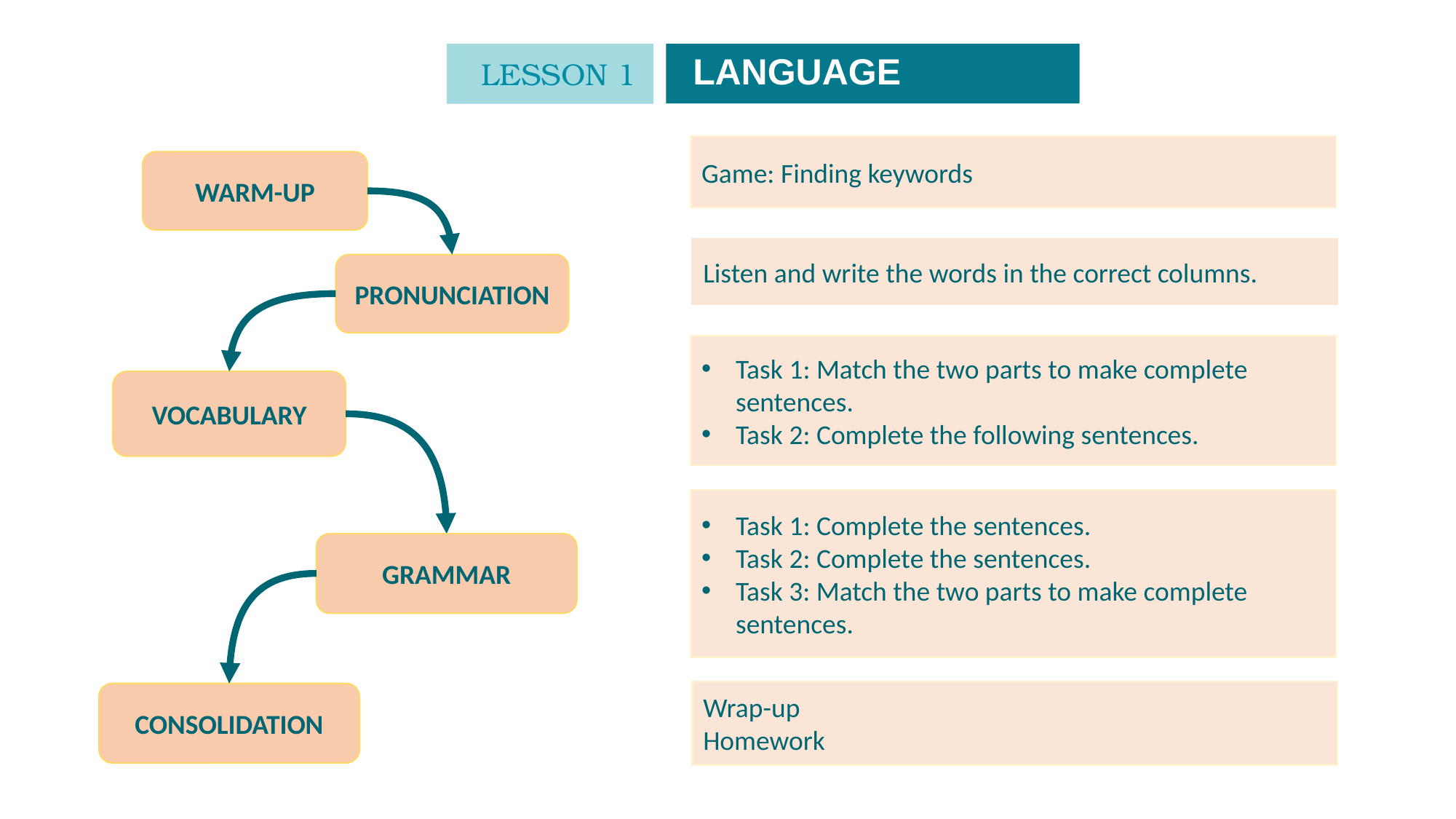

LANGUAGE

LESSON 1
GETTING STARTED
Unit
Game: Finding keywords
WARM-UP
Listen and write the words in the correct columns.
PRONUNCIATION

Task 1: Match the two parts to make complete sentences.
Task 2: Complete the following sentences.
VOCABULARY
Task 1: Complete the sentences.
Task 2: Complete the sentences.
Task 3: Match the two parts to make complete sentences.
GRAMMAR
Wrap-up
Homework
CONSOLIDATION